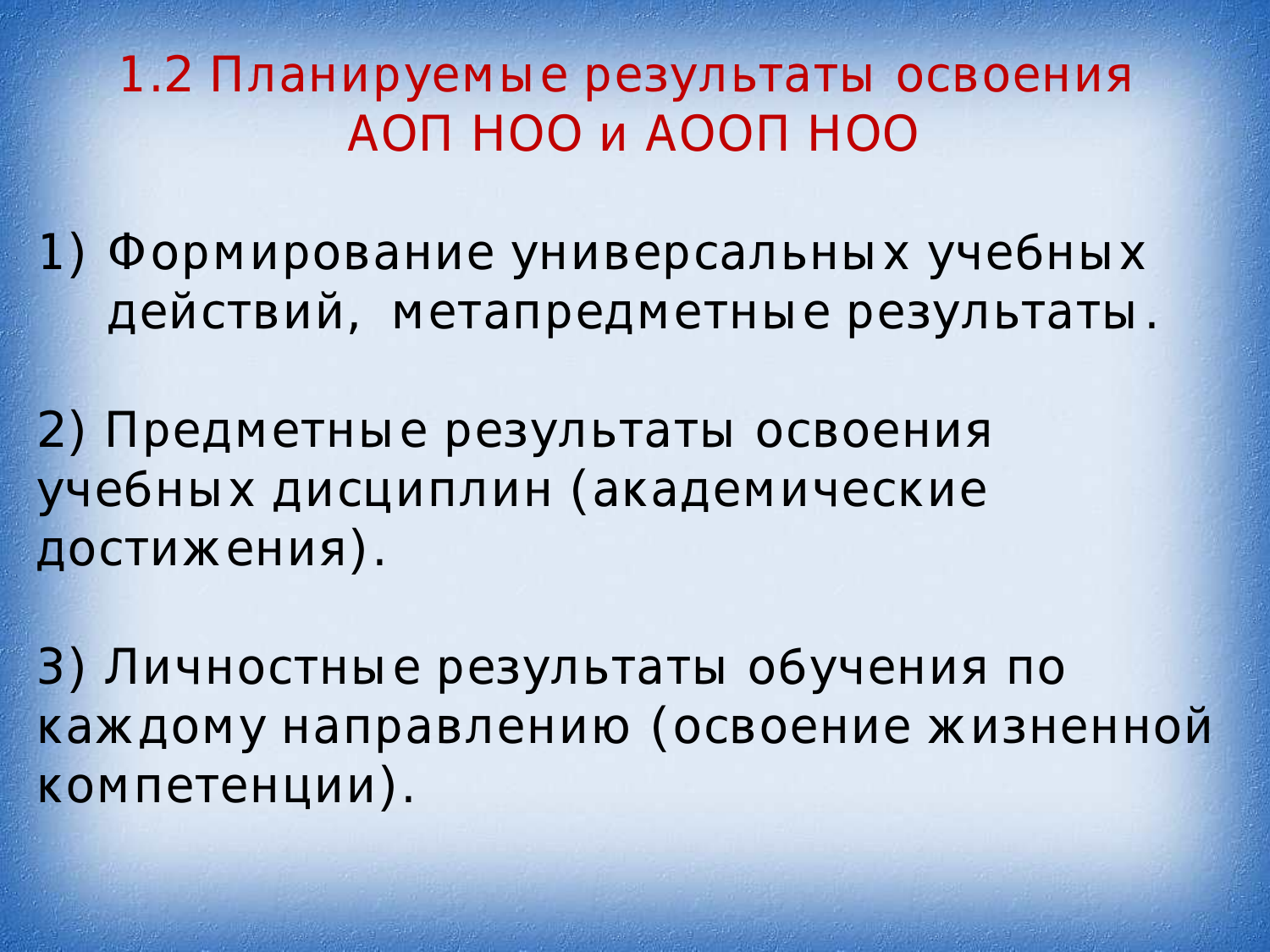

1.2 Планируемые результаты освоения
АОП НОО и АООП НОО

Формирование универсальных учебных действий,  метапредметные результаты.

2) Предметные результаты освоения учебных дисциплин (академические достижения).

3) Личностные результаты обучения по каждому направлению (освоение жизненной компетенции).